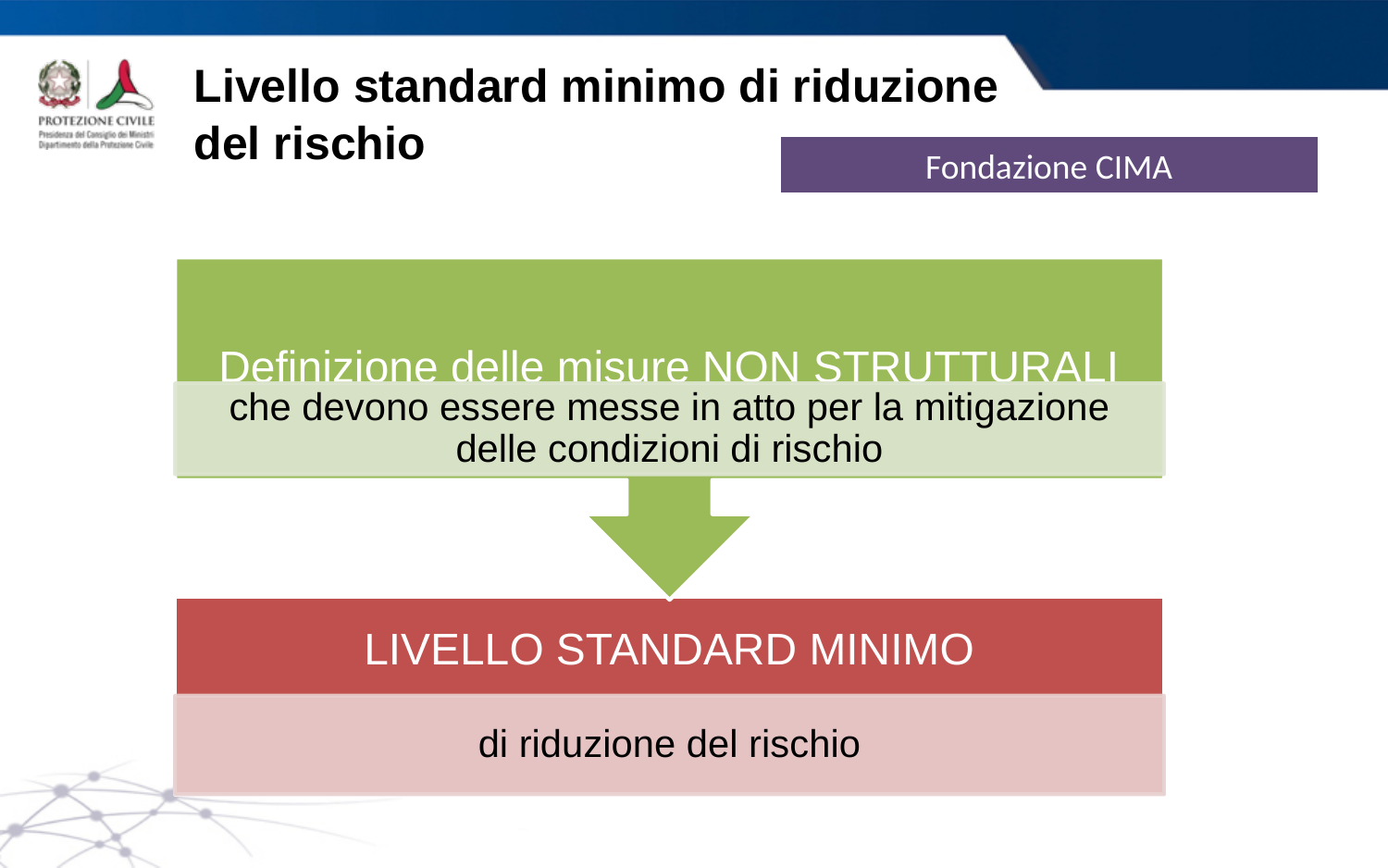

# Livello standard minimo di riduzione del rischio
Fondazione CIMA
LIVELLO STANDARD MINIMO
di riduzione del rischio
Definizione delle misure NON STRUTTURALI
che devono essere messe in atto per la mitigazione delle condizioni di rischio